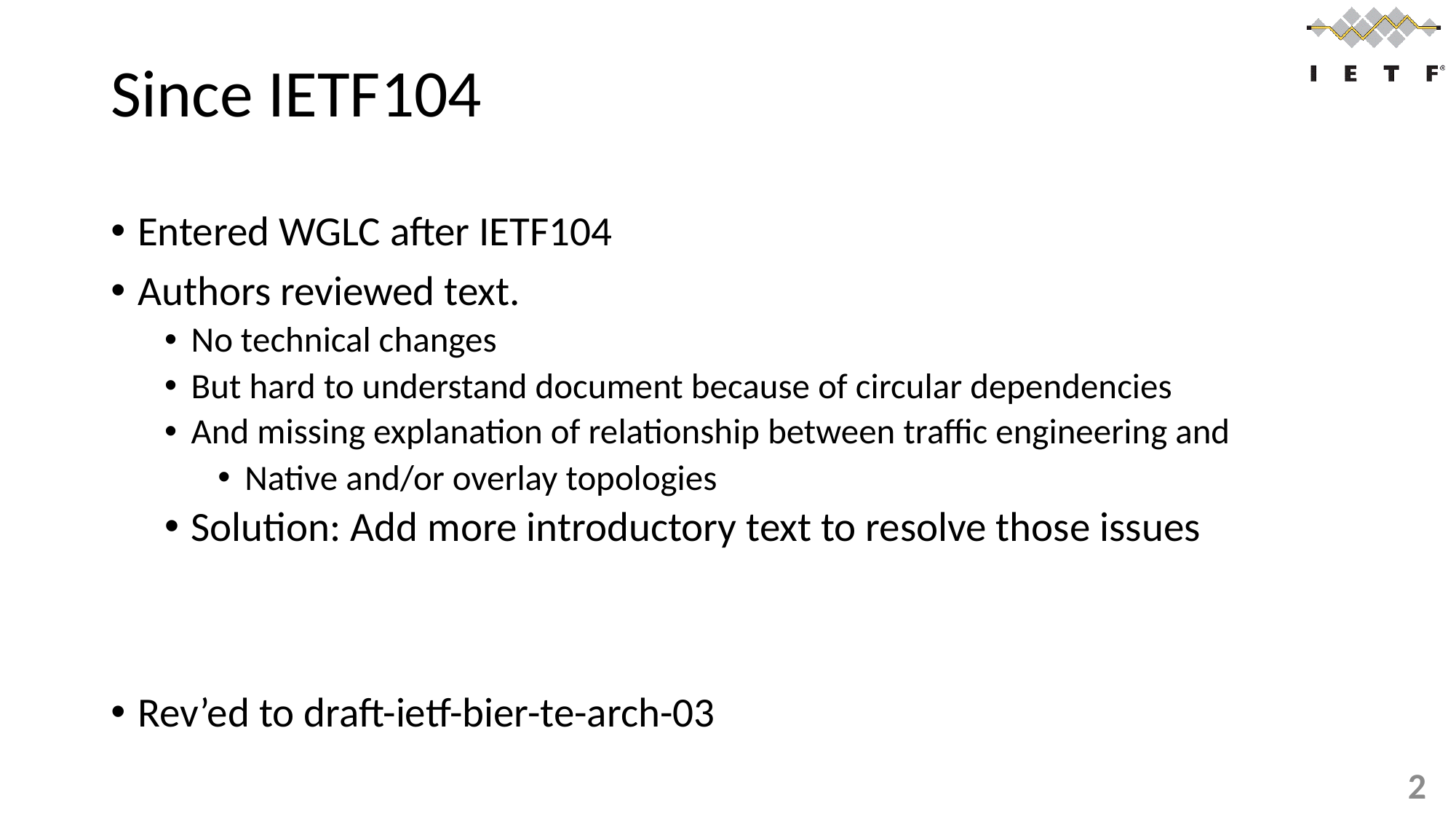

# Since IETF104

Entered WGLC after IETF104
Authors reviewed text.
No technical changes
But hard to understand document because of circular dependencies
And missing explanation of relationship between traffic engineering and
Native and/or overlay topologies
Solution: Add more introductory text to resolve those issues

Rev’ed to draft-ietf-bier-te-arch-03
2